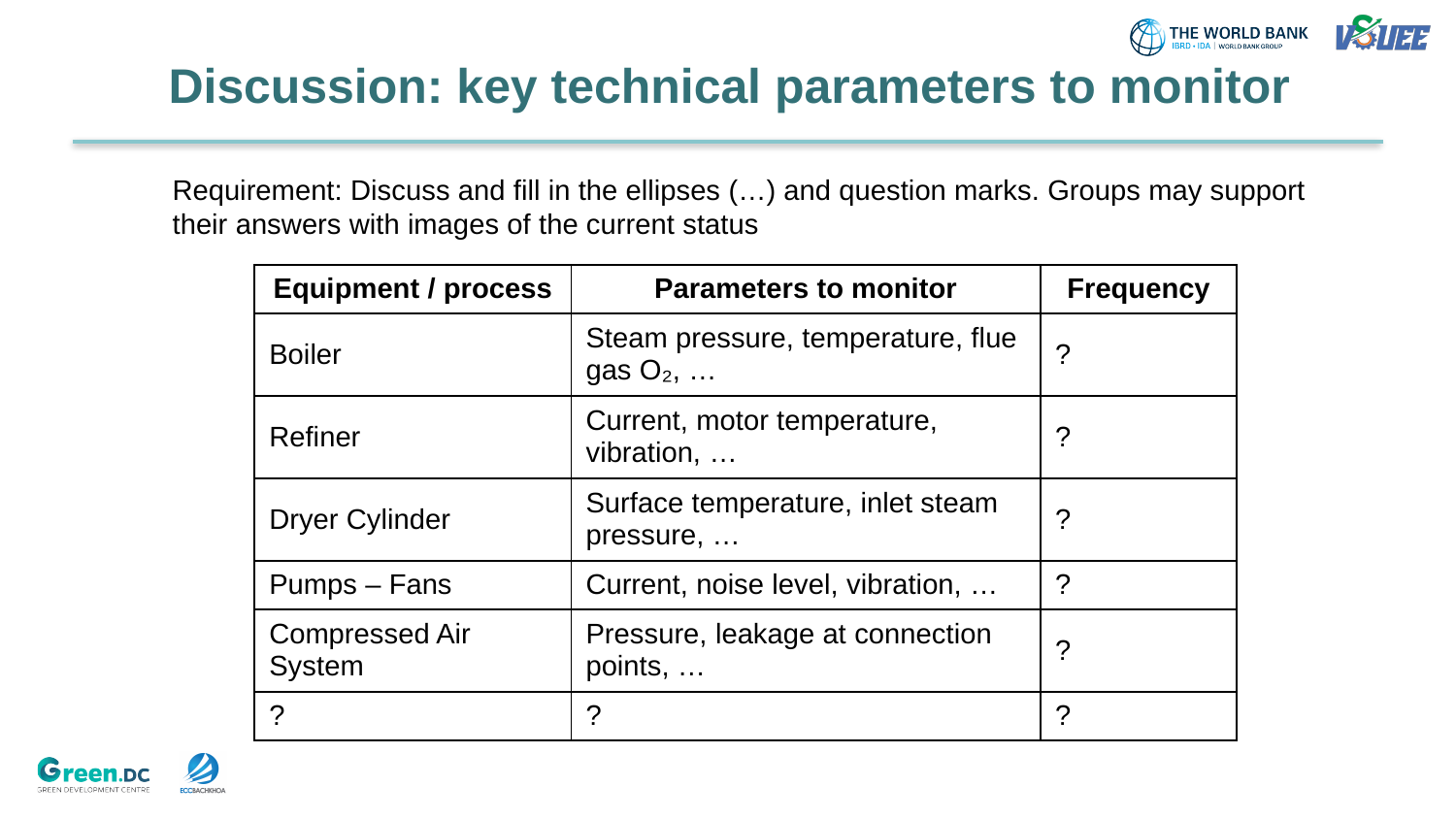

# Discussion: key technical parameters to monitor
Requirement: Discuss and fill in the ellipses (…) and question marks. Groups may support their answers with images of the current status
| Equipment / process | Parameters to monitor | Frequency |
| --- | --- | --- |
| Boiler | Steam pressure, temperature, flue gas O₂, … | ? |
| Refiner | Current, motor temperature, vibration, … | ? |
| Dryer Cylinder | Surface temperature, inlet steam pressure, … | ? |
| Pumps – Fans | Current, noise level, vibration, … | ? |
| Compressed Air System | Pressure, leakage at connection points, … | ? |
| ? | ? | ? |